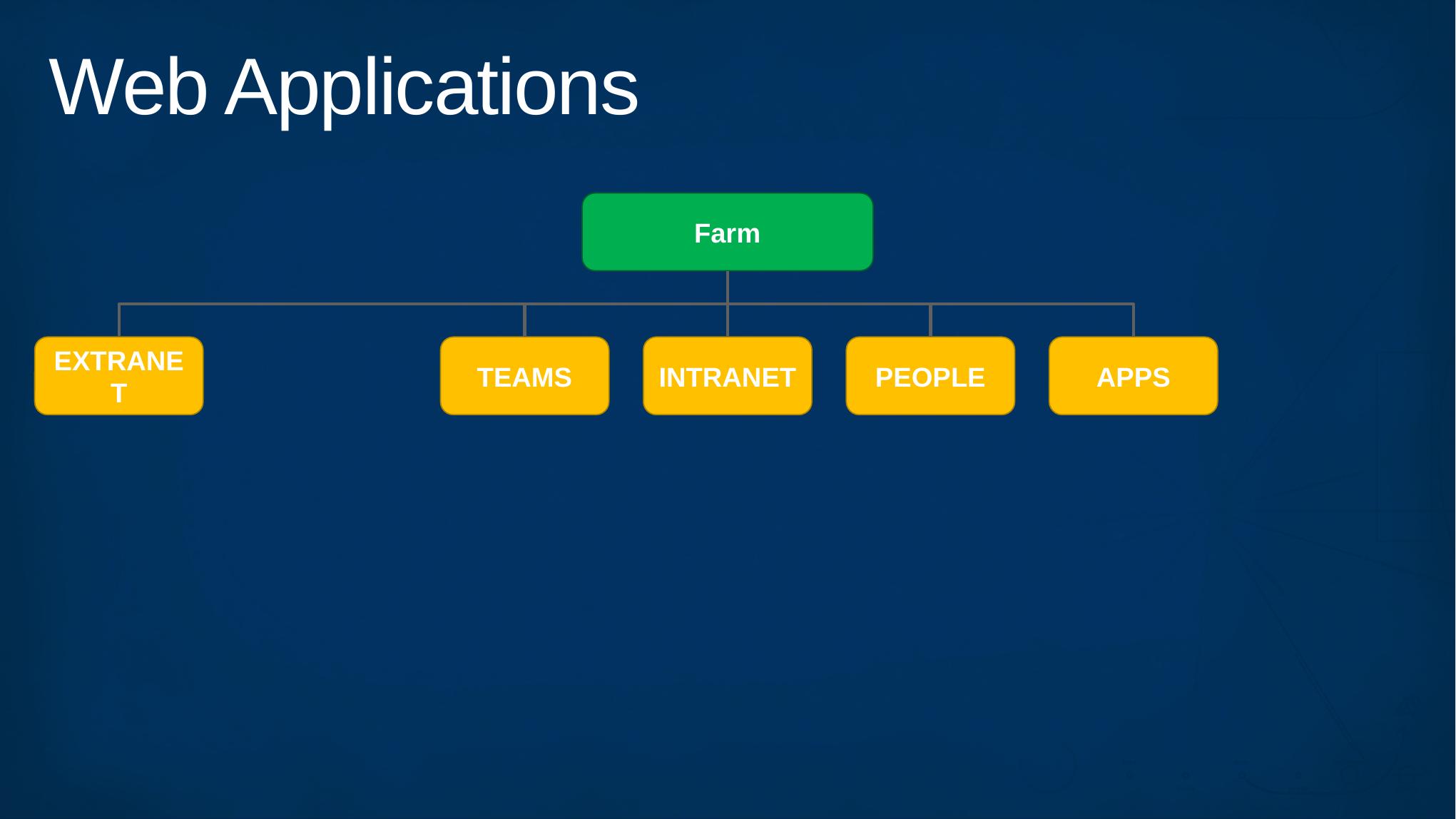

# Web Applications
Farm
APPS
EXTRANET
TEAMS
INTRANET
PEOPLE